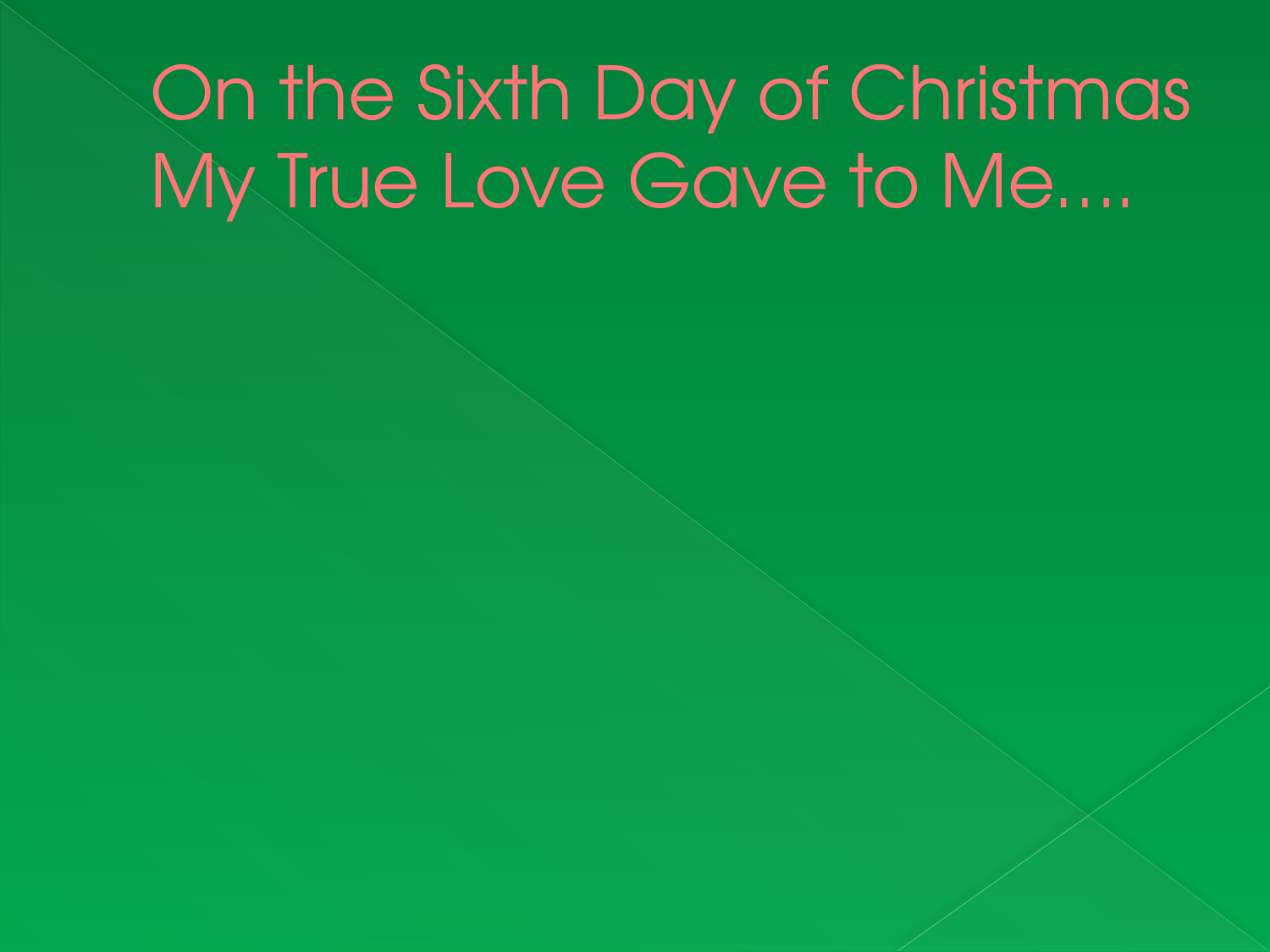

# On the Sixth Day of Christmas My True Love Gave to Me….